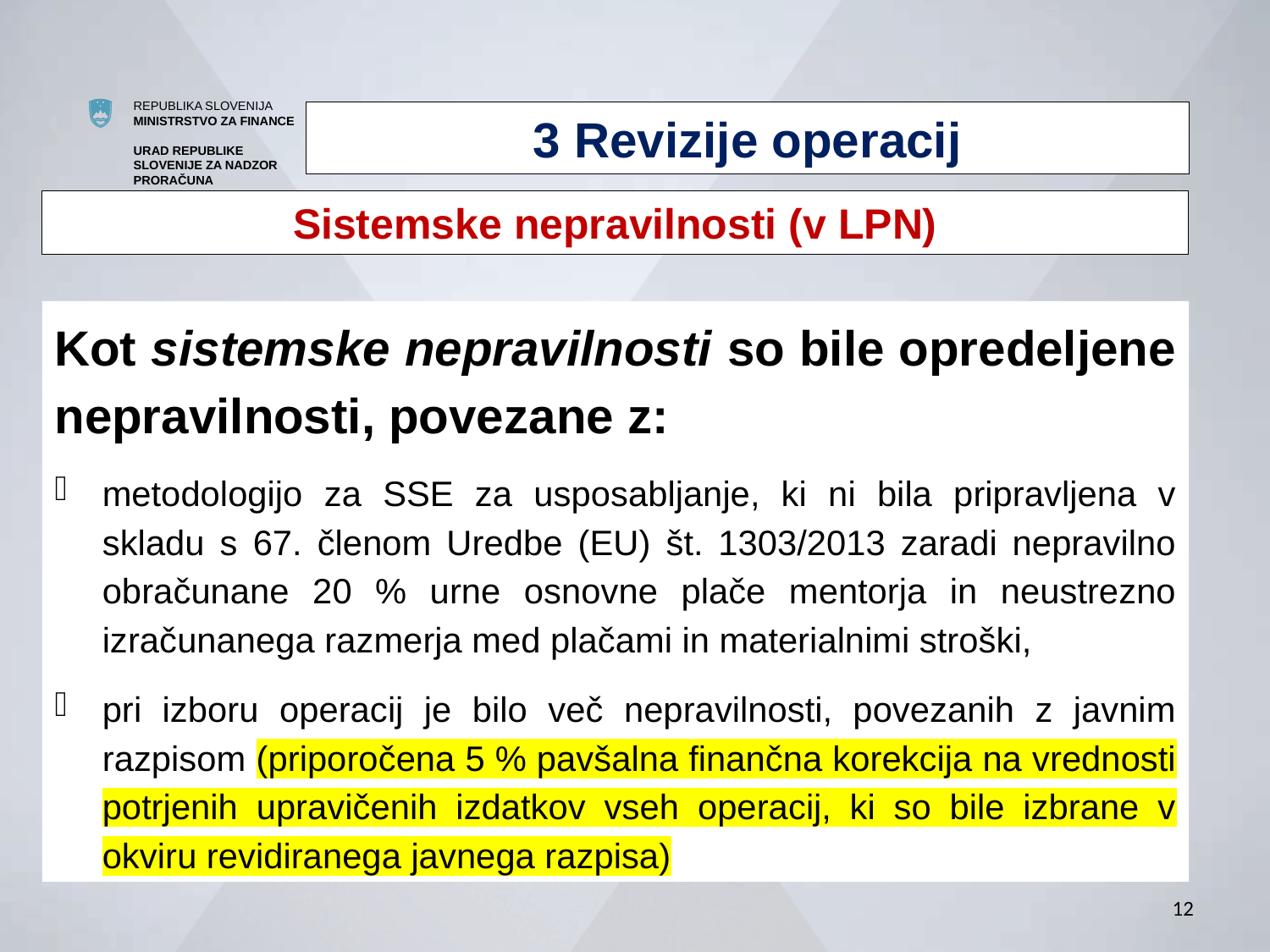

3 Revizije operacij
Sistemske nepravilnosti (v LPN)
Kot sistemske nepravilnosti so bile opredeljene nepravilnosti, povezane z:
metodologijo za SSE za usposabljanje, ki ni bila pripravljena v skladu s 67. členom Uredbe (EU) št. 1303/2013 zaradi nepravilno obračunane 20 % urne osnovne plače mentorja in neustrezno izračunanega razmerja med plačami in materialnimi stroški,
pri izboru operacij je bilo več nepravilnosti, povezanih z javnim razpisom (priporočena 5 % pavšalna finančna korekcija na vrednosti potrjenih upravičenih izdatkov vseh operacij, ki so bile izbrane v okviru revidiranega javnega razpisa)
12